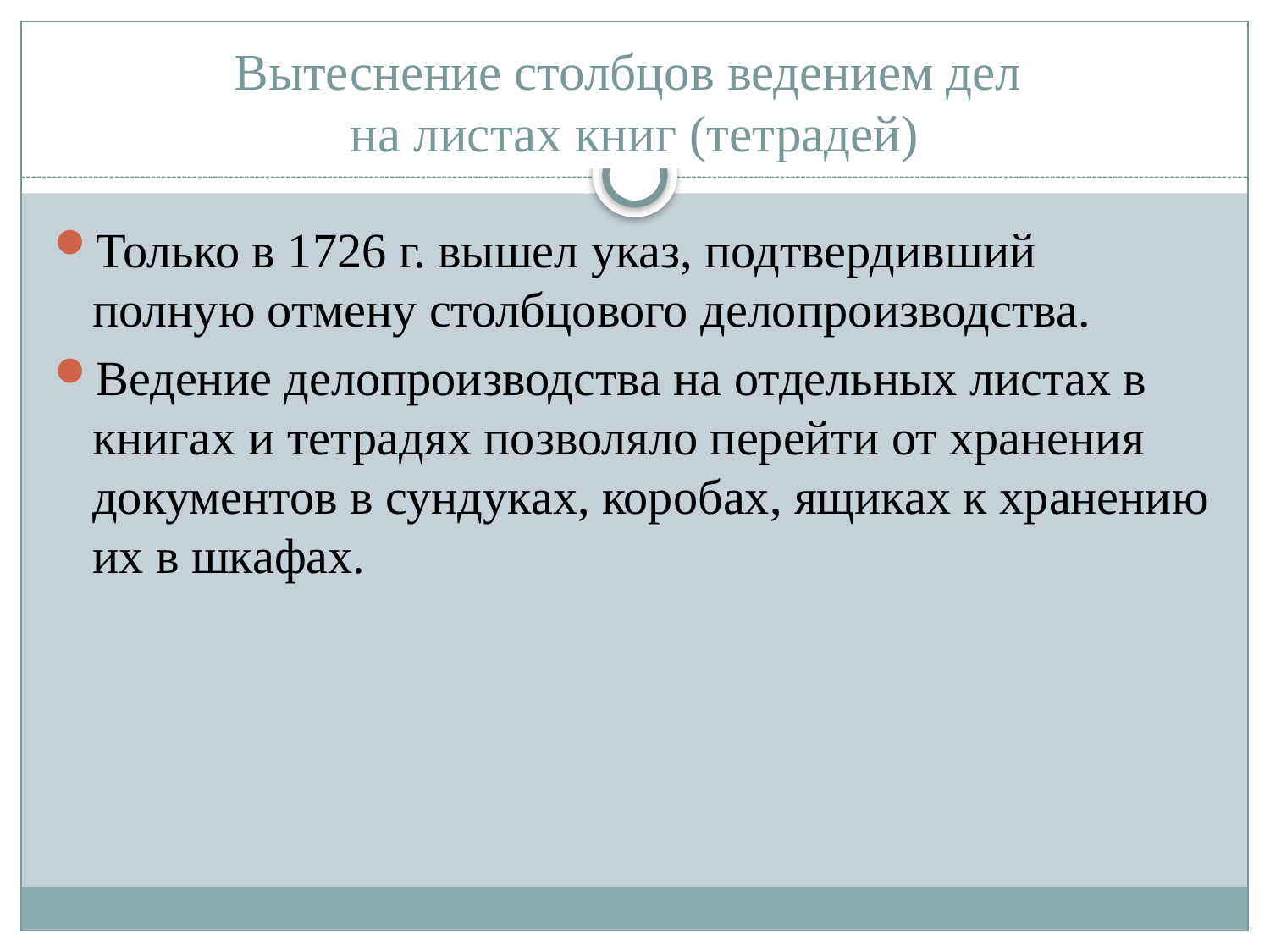

# Вытеснение столбцов ведением дел на листах книг (тетрадей)
Только в 1726 г. вышел указ, подтвердивший полную отмену столбцового делопроизводства.
Ведение делопроизводства на отдельных листах в книгах и тетрадях позволяло перейти от хранения документов в сундуках, коробах, ящиках к хранению их в шкафах.